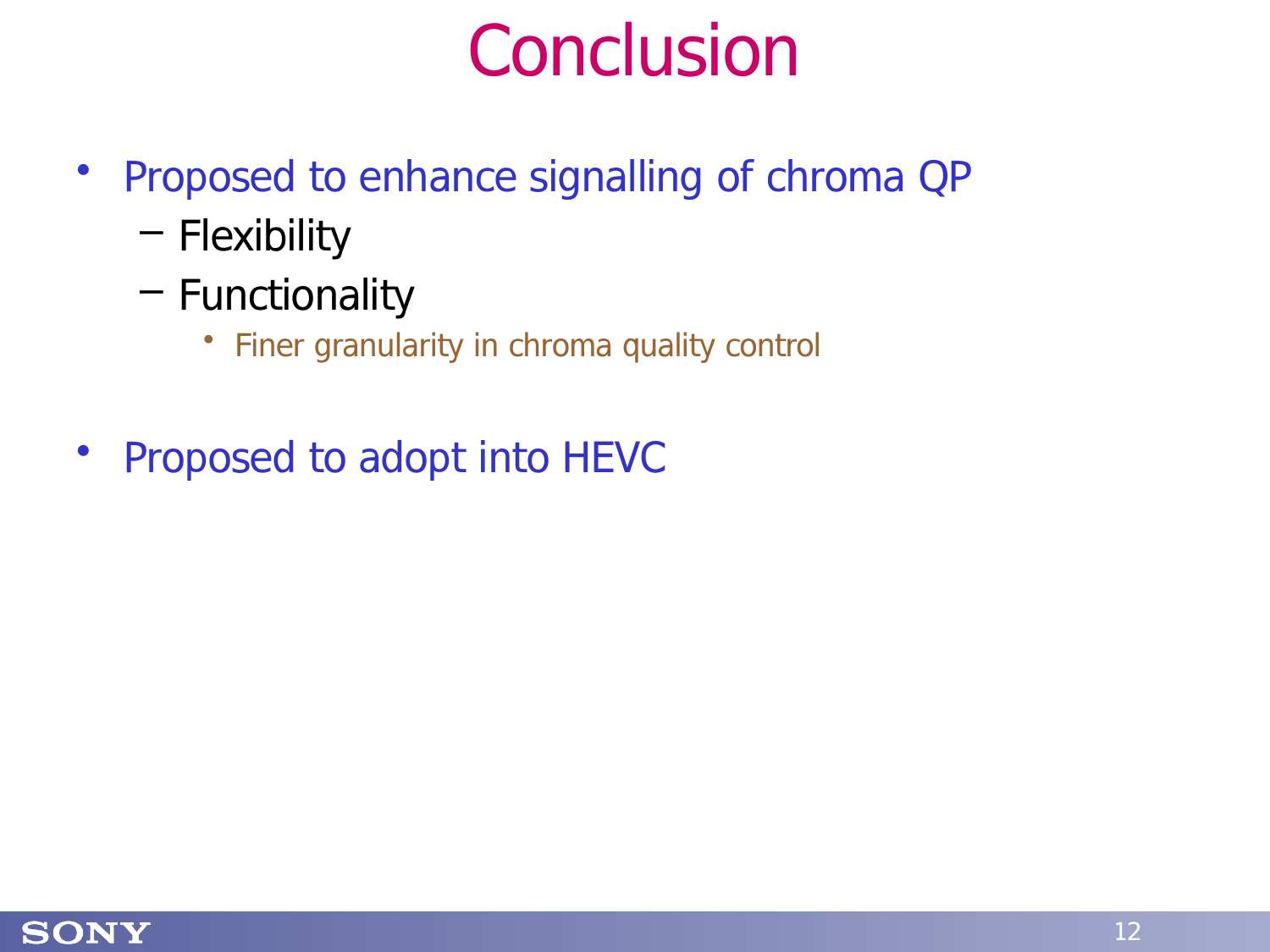

# Conclusion
Proposed to enhance signalling of chroma QP
Flexibility
Functionality
Finer granularity in chroma quality control

Proposed to adopt into HEVC

12